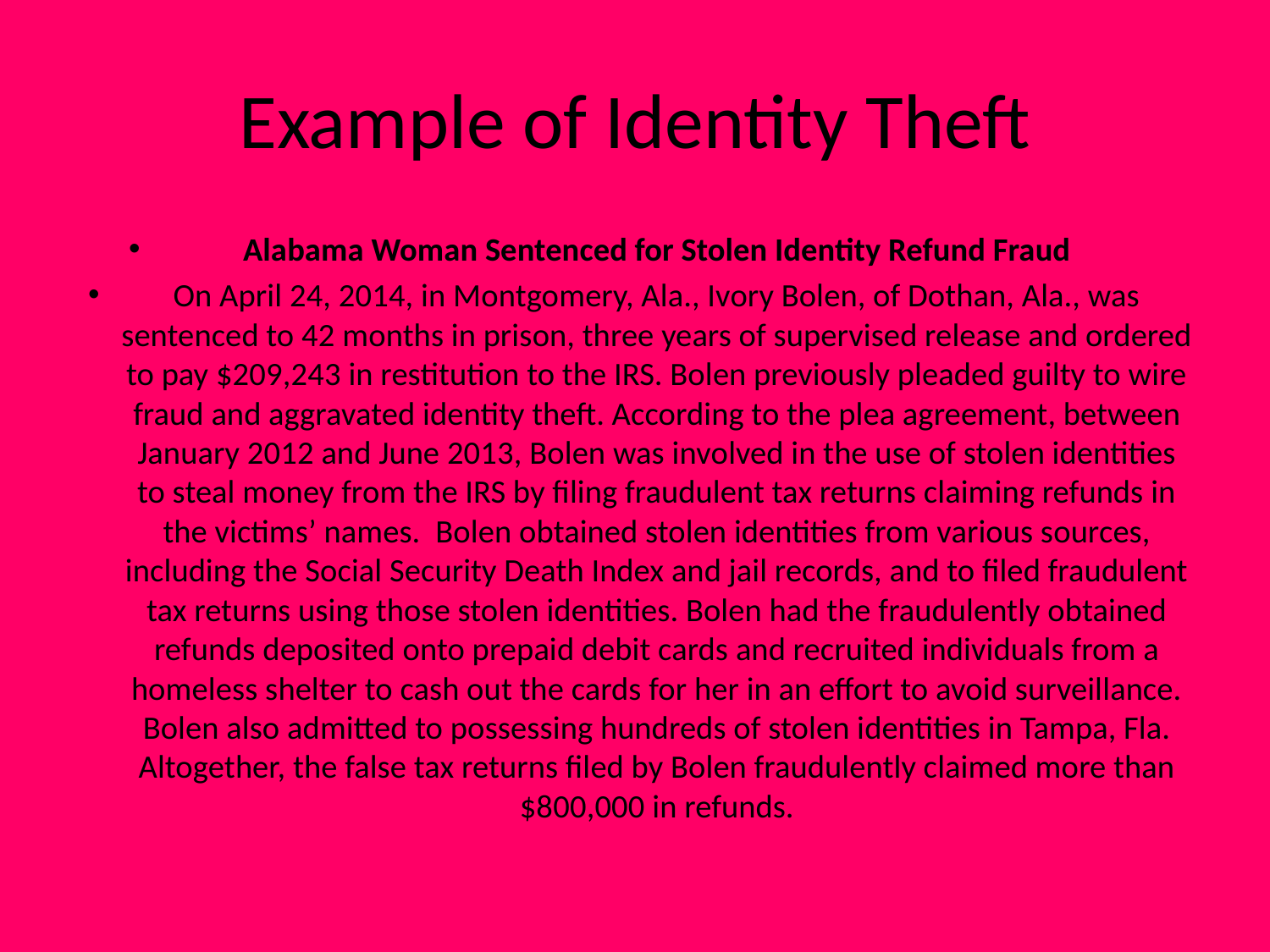

# Example of Identity Theft
Alabama Woman Sentenced for Stolen Identity Refund Fraud
On April 24, 2014, in Montgomery, Ala., Ivory Bolen, of Dothan, Ala., was sentenced to 42 months in prison, three years of supervised release and ordered to pay $209,243 in restitution to the IRS. Bolen previously pleaded guilty to wire fraud and aggravated identity theft. According to the plea agreement, between January 2012 and June 2013, Bolen was involved in the use of stolen identities to steal money from the IRS by filing fraudulent tax returns claiming refunds in the victims’ names.  Bolen obtained stolen identities from various sources, including the Social Security Death Index and jail records, and to filed fraudulent tax returns using those stolen identities. Bolen had the fraudulently obtained refunds deposited onto prepaid debit cards and recruited individuals from a homeless shelter to cash out the cards for her in an effort to avoid surveillance. Bolen also admitted to possessing hundreds of stolen identities in Tampa, Fla. Altogether, the false tax returns filed by Bolen fraudulently claimed more than $800,000 in refunds.